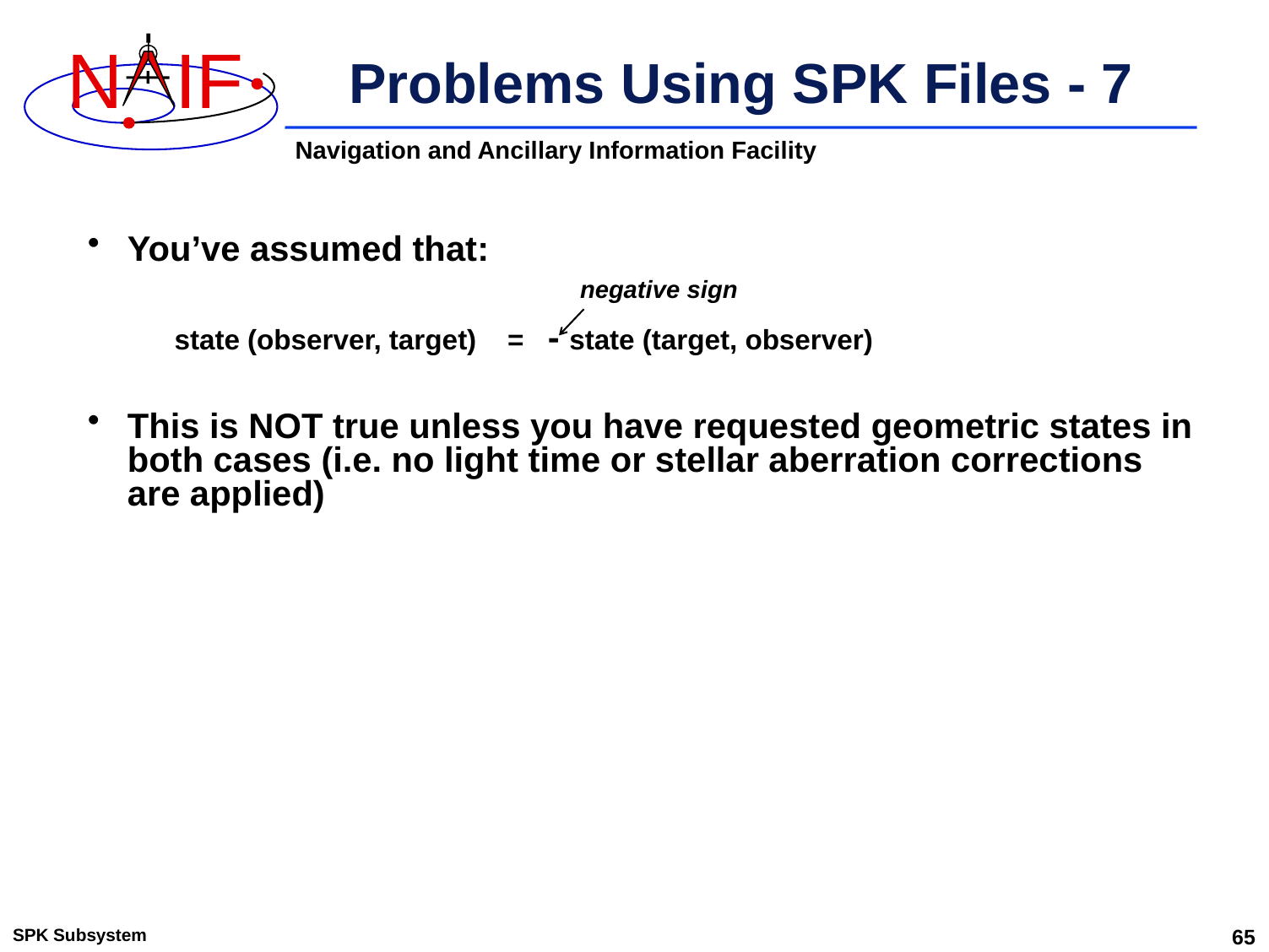

# Problems Using SPK Files - 7
You’ve assumed that:

   state (observer, target)    =   - state (target, observer)

This is NOT true unless you have requested geometric states in both cases (i.e. no light time or stellar aberration corrections are applied)
negative sign
SPK Subsystem
65